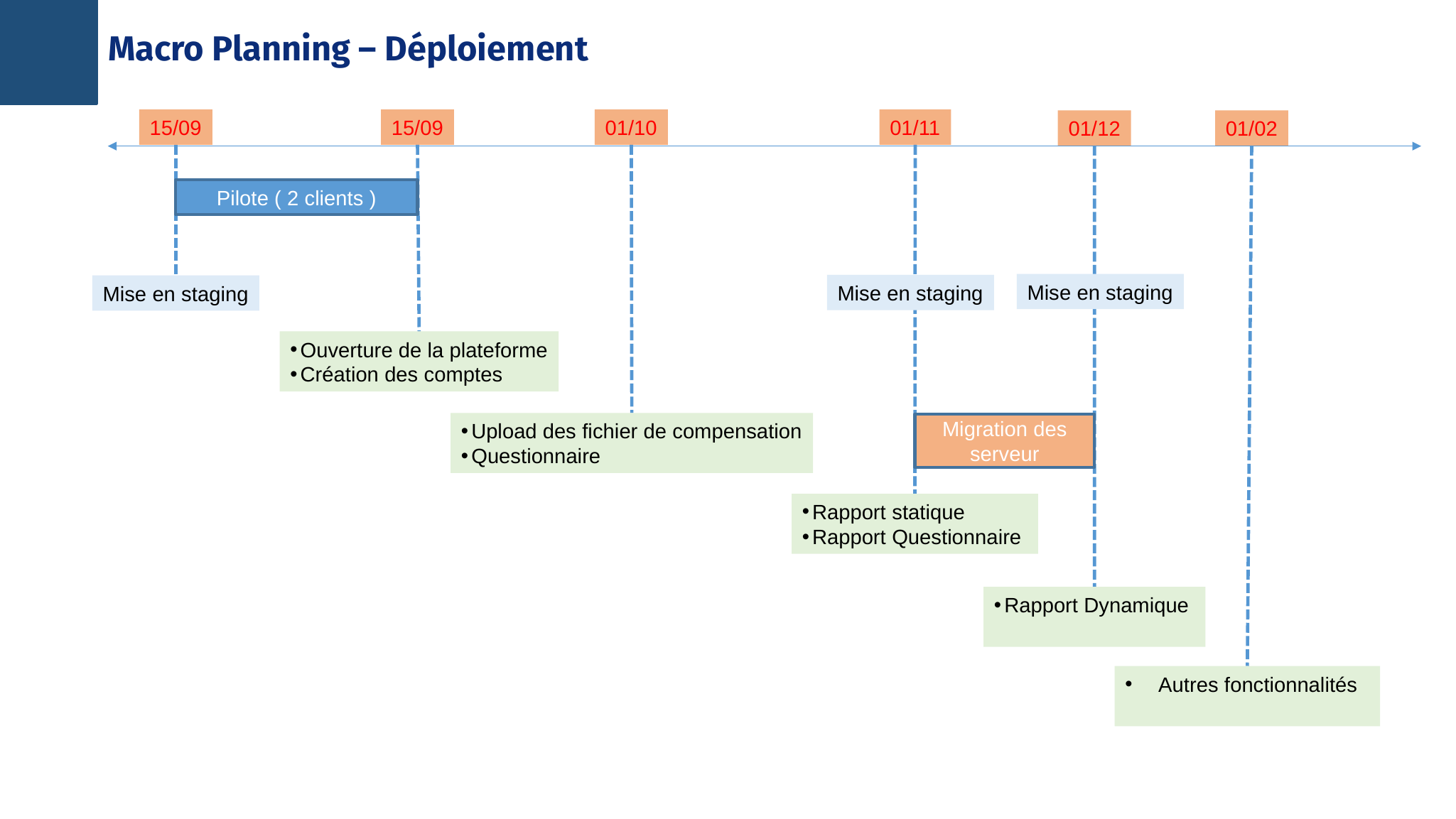

# Macro Planning – Déploiement
15/09
Mise en staging
15/09
Ouverture de la plateforme
Création des comptes
01/10
Upload des fichier de compensation
Questionnaire
01/11
Rapport statique
Rapport Questionnaire
01/12
Rapport Dynamique

01/02
Autres fonctionnalités

Pilote ( 2 clients )
Mise en staging
Mise en staging
Migration des serveur